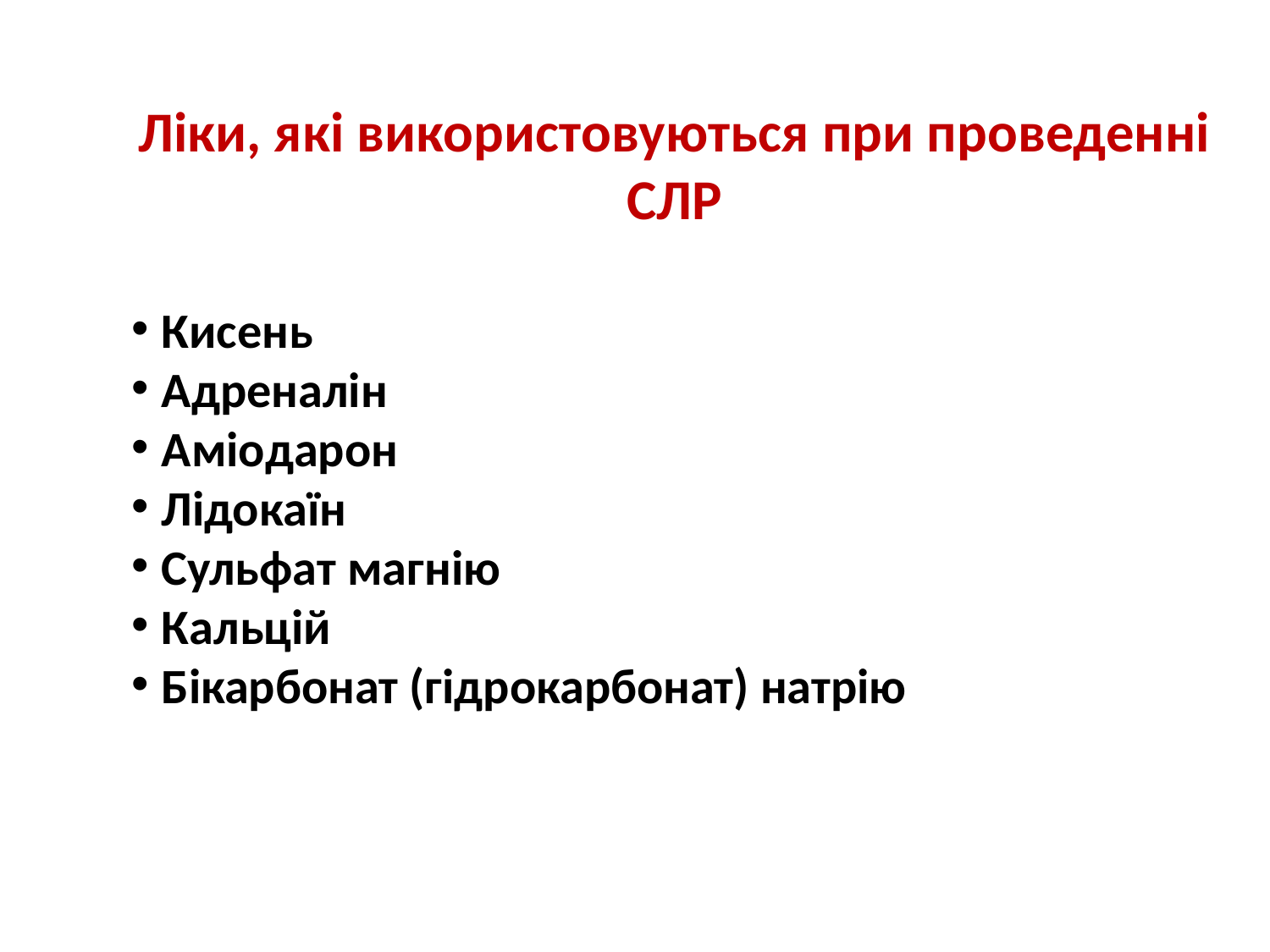

Ліки, які використовуються при проведенні СЛР

Кисень
Адреналін
Аміодарон
Лідокаїн
Сульфат магнію
Кальцій
Бікарбонат (гідрокарбонат) натрію